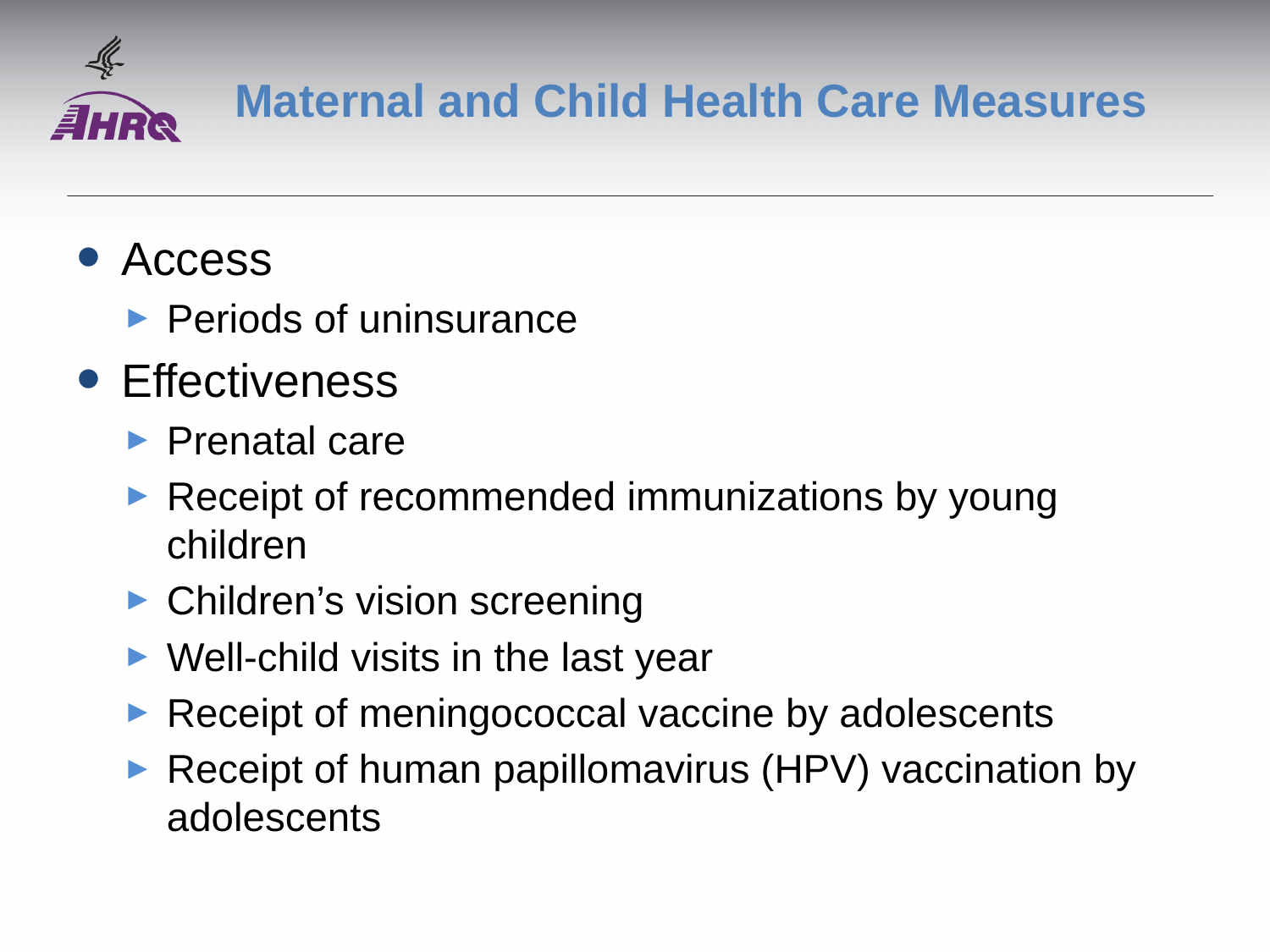

# Maternal and Child Health Care Measures
Access
Periods of uninsurance
Effectiveness
Prenatal care
Receipt of recommended immunizations by young children
Children’s vision screening
Well-child visits in the last year
Receipt of meningococcal vaccine by adolescents
Receipt of human papillomavirus (HPV) vaccination by adolescents